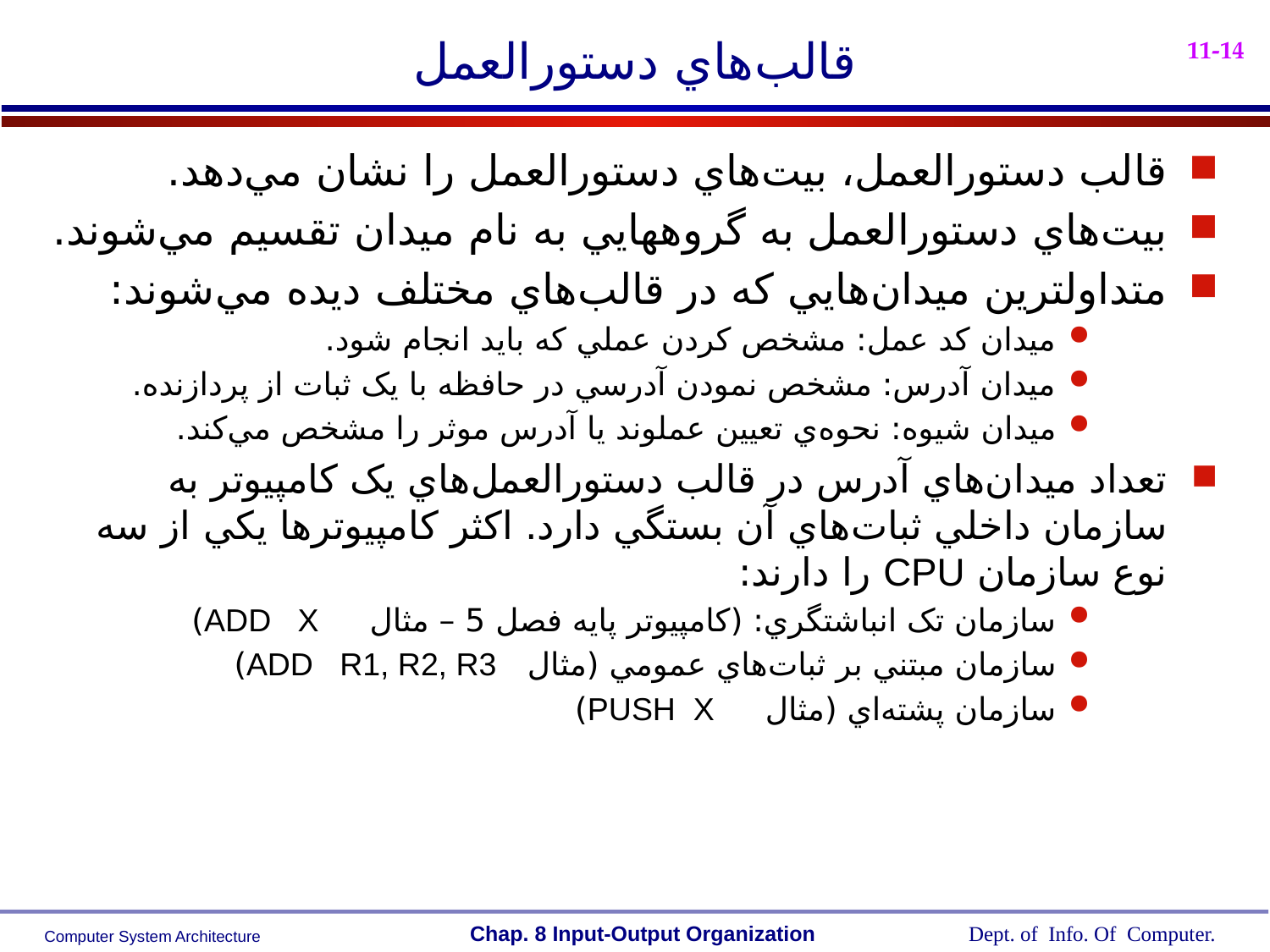

# قالب‌هاي دستورالعمل
قالب دستورالعمل، بيت‌هاي دستورالعمل را نشان مي‌دهد.
بيت‌هاي دستورالعمل به گروههايي به نام ميدان تقسيم مي‌شوند.
متداولترين ميدان‌هايي که در قالب‌هاي مختلف ديده مي‌شوند:
ميدان کد عمل: مشخص کردن عملي که بايد انجام شود.
ميدان آدرس: مشخص نمودن آدرسي در حافظه با يک ثبات از پردازنده.
ميدان شيوه: نحوه‌ي تعيين عملوند يا آدرس موثر را مشخص مي‌کند.
تعداد ميدان‌هاي آدرس در قالب دستورالعمل‌هاي يک کامپيوتر به سازمان داخلي ثبات‌هاي آن بستگي دارد. اکثر کامپيوترها يکي از سه نوع سازمان CPU را دارند:
سازمان تک انباشتگري: (کامپيوتر پايه فصل 5 – مثال     ADD   X)
سازمان مبتني بر ثبات‌هاي عمومي (مثال   ADD   R1, R2, R3)
سازمان پشته‌اي (مثال     PUSH  X)